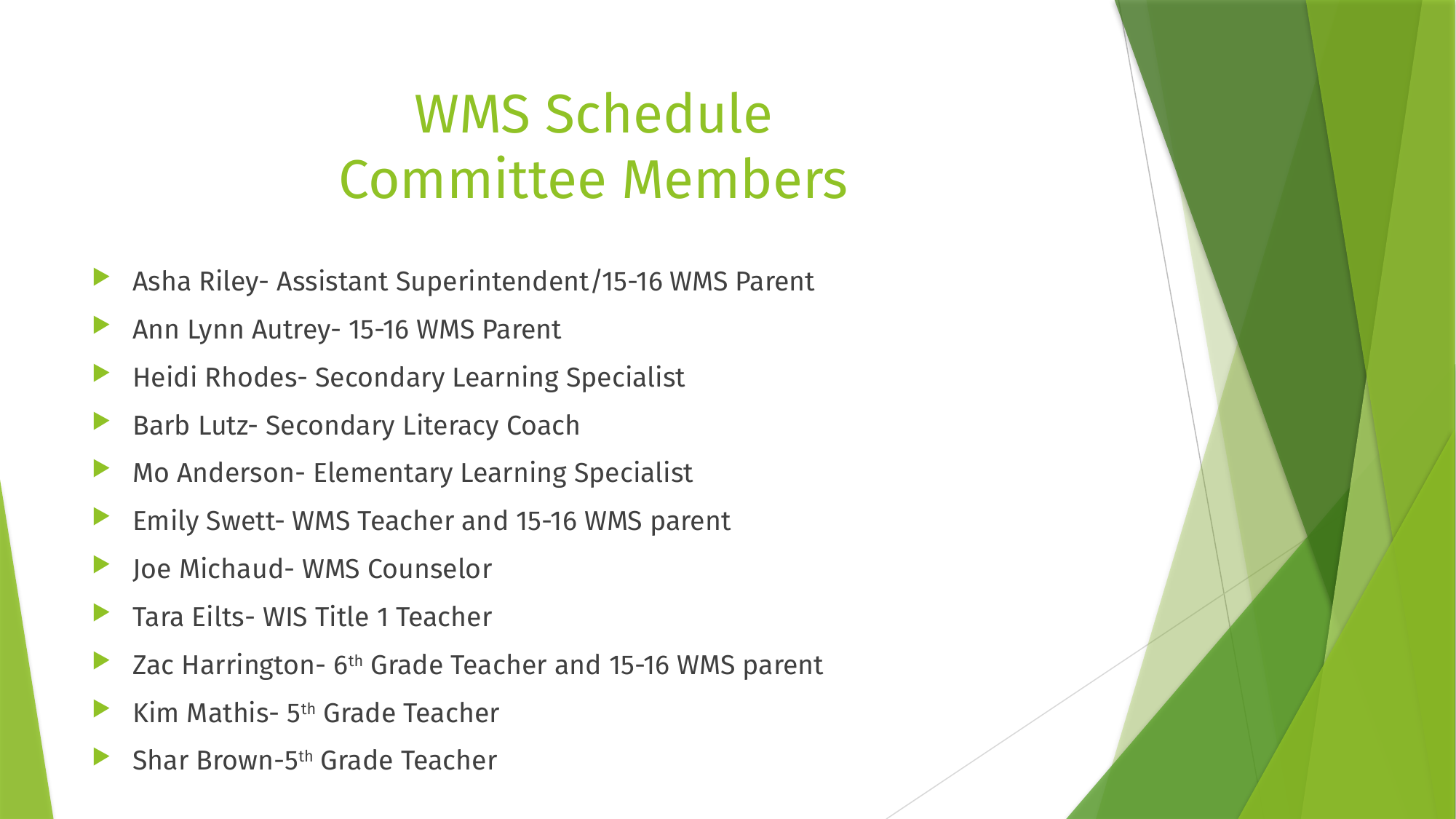

# WMS Schedule Committee Members
Asha Riley- Assistant Superintendent/15-16 WMS Parent
Ann Lynn Autrey- 15-16 WMS Parent
Heidi Rhodes- Secondary Learning Specialist
Barb Lutz- Secondary Literacy Coach
Mo Anderson- Elementary Learning Specialist
Emily Swett- WMS Teacher and 15-16 WMS parent
Joe Michaud- WMS Counselor
Tara Eilts- WIS Title 1 Teacher
Zac Harrington- 6th Grade Teacher and 15-16 WMS parent
Kim Mathis- 5th Grade Teacher
Shar Brown-5th Grade Teacher